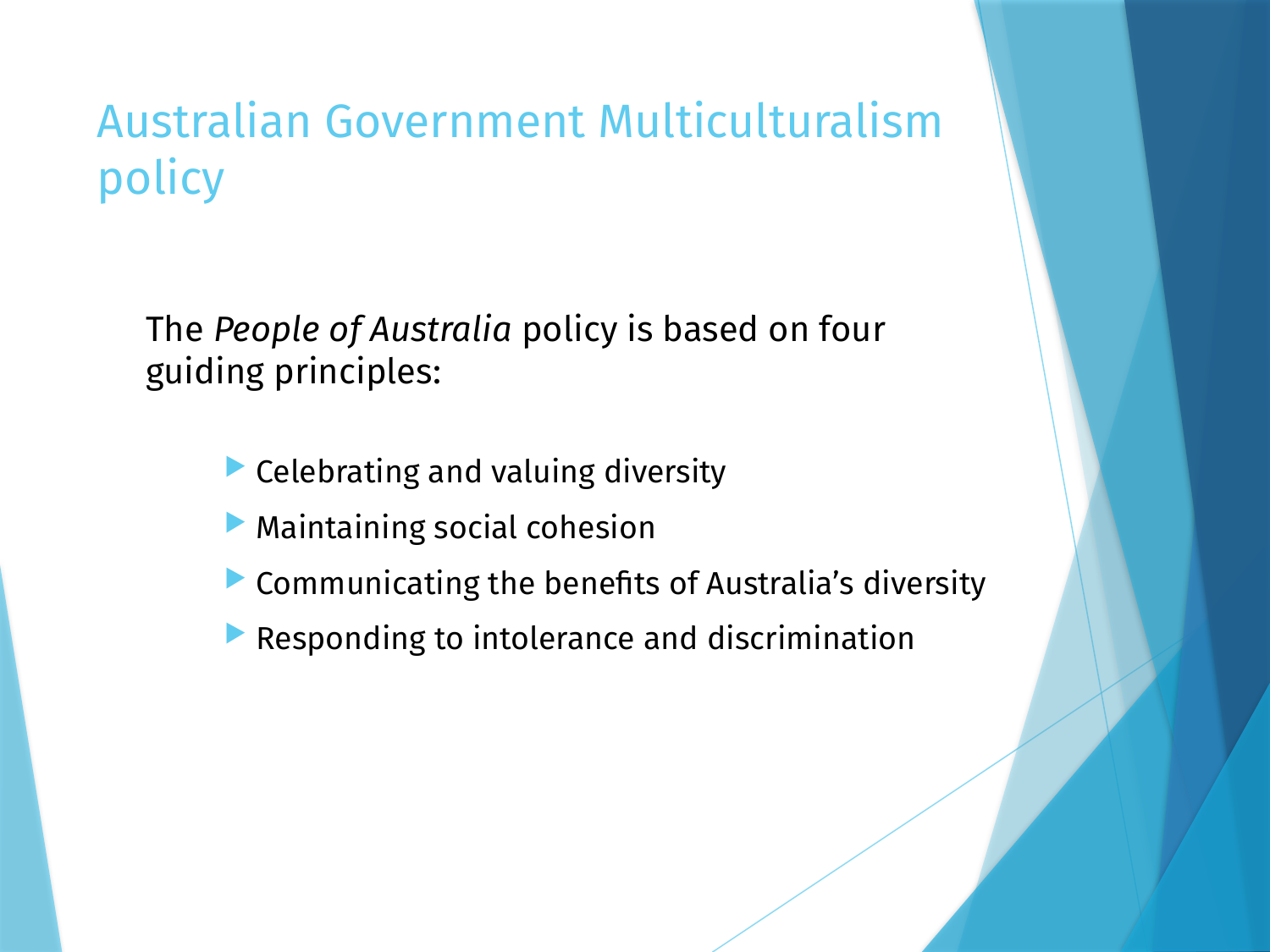

# Australian Government Multiculturalism policy
The People of Australia policy is based on four guiding principles:
Celebrating and valuing diversity
Maintaining social cohesion
Communicating the benefits of Australia’s diversity
Responding to intolerance and discrimination